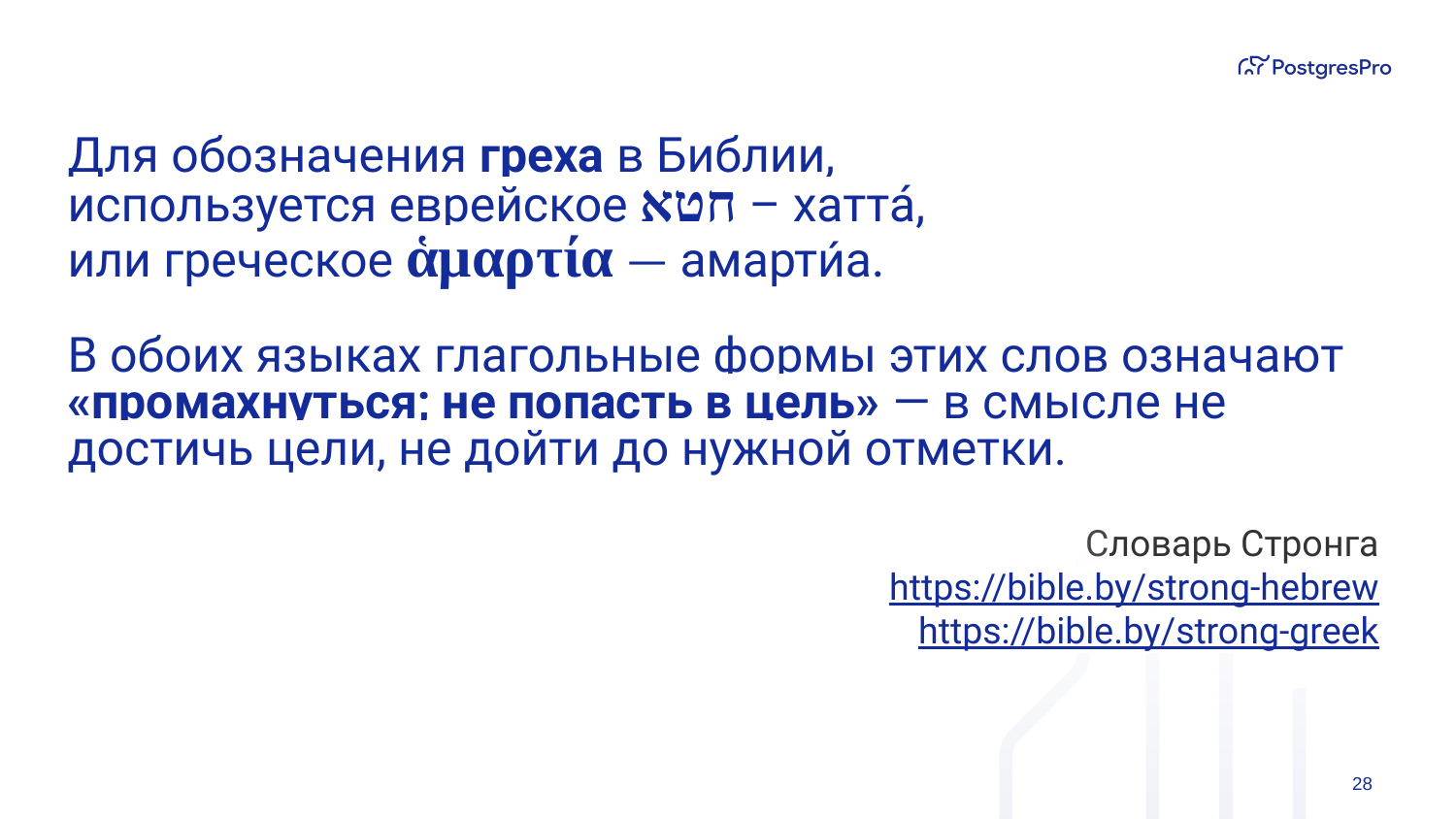

# Для обозначения греха в Библии, используется еврейское חטא‎ – хатта́, или греческое ἁμαρτία — амарти́а.

В обоих языках глагольные формы этих слов означают
«промахнуться; не попасть в цель» — в смысле не достичь цели, не дойти до нужной отметки.
Словарь Стронга
https://bible.by/strong-hebrew
https://bible.by/strong-greek
28